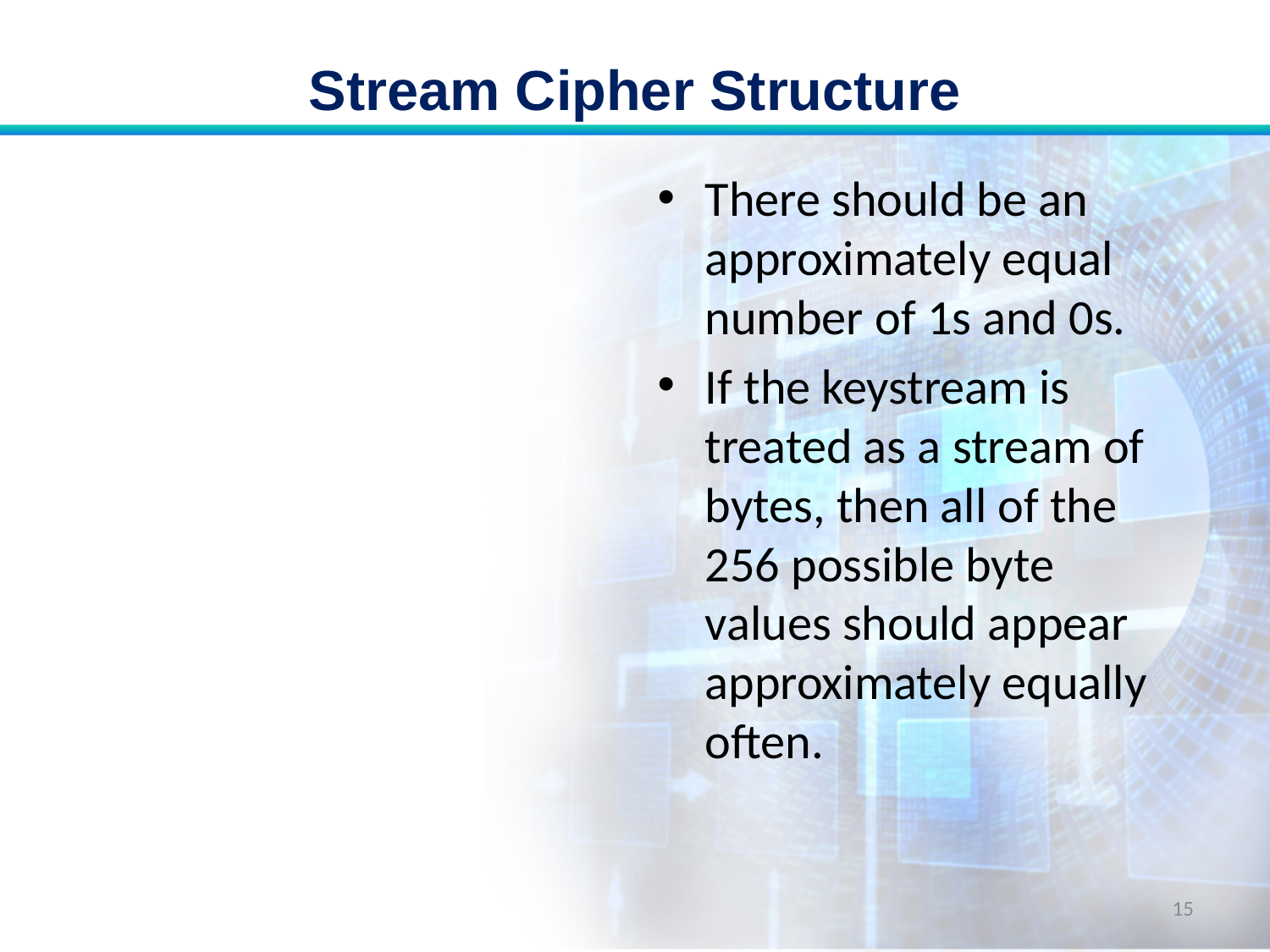

# Stream Cipher Structure
There should be an approximately equal number of 1s and 0s.
If the keystream is treated as a stream of bytes, then all of the 256 possible byte values should appear approximately equally often.
15